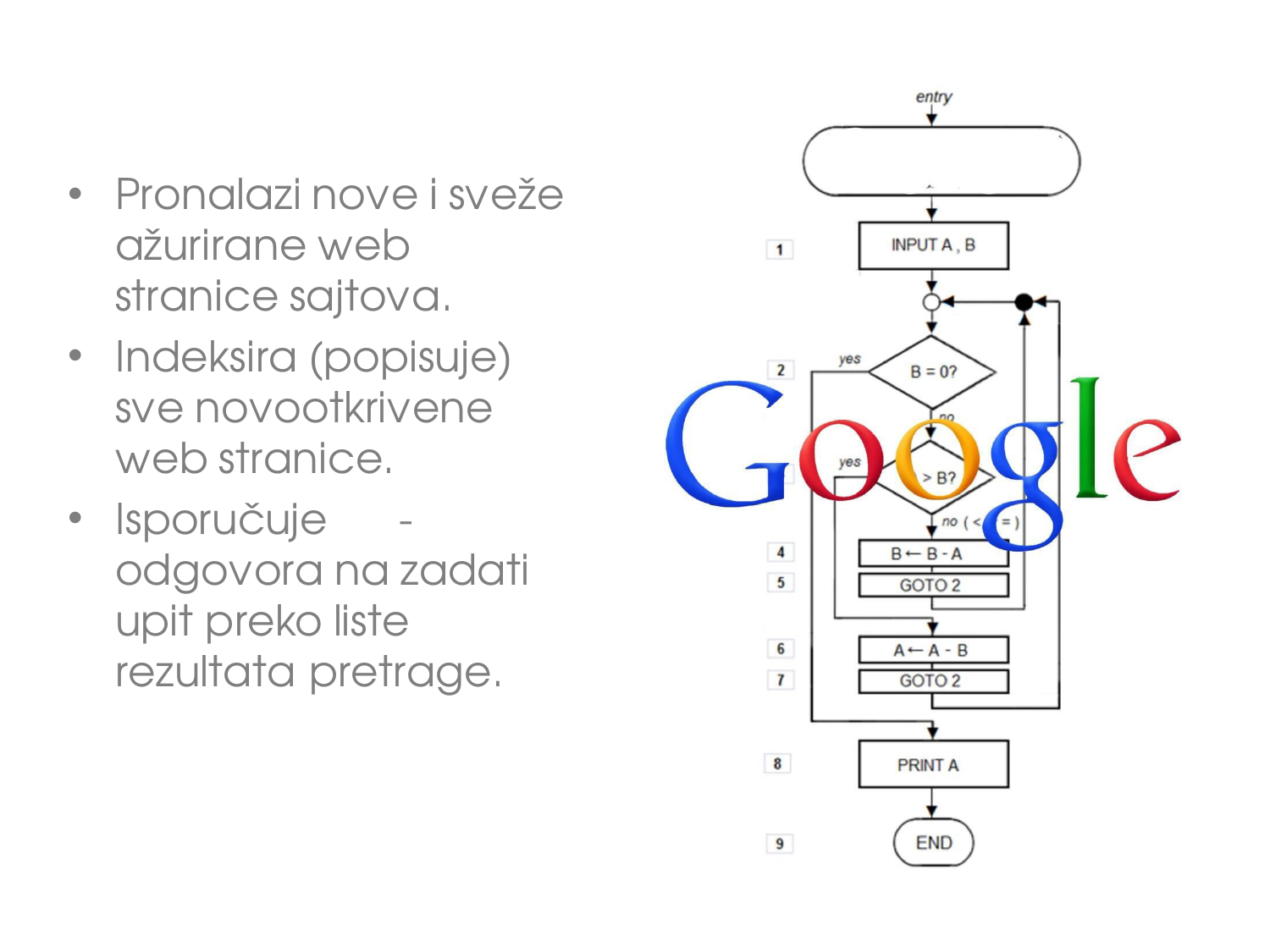

Pronalazi nove i sveže ažurirane web stranice sajtova.
Indeksira (popisuje) sve novootkrivene web stranice.
Isporučuje	- odgovora na zadati upit preko liste rezultata pretrage.